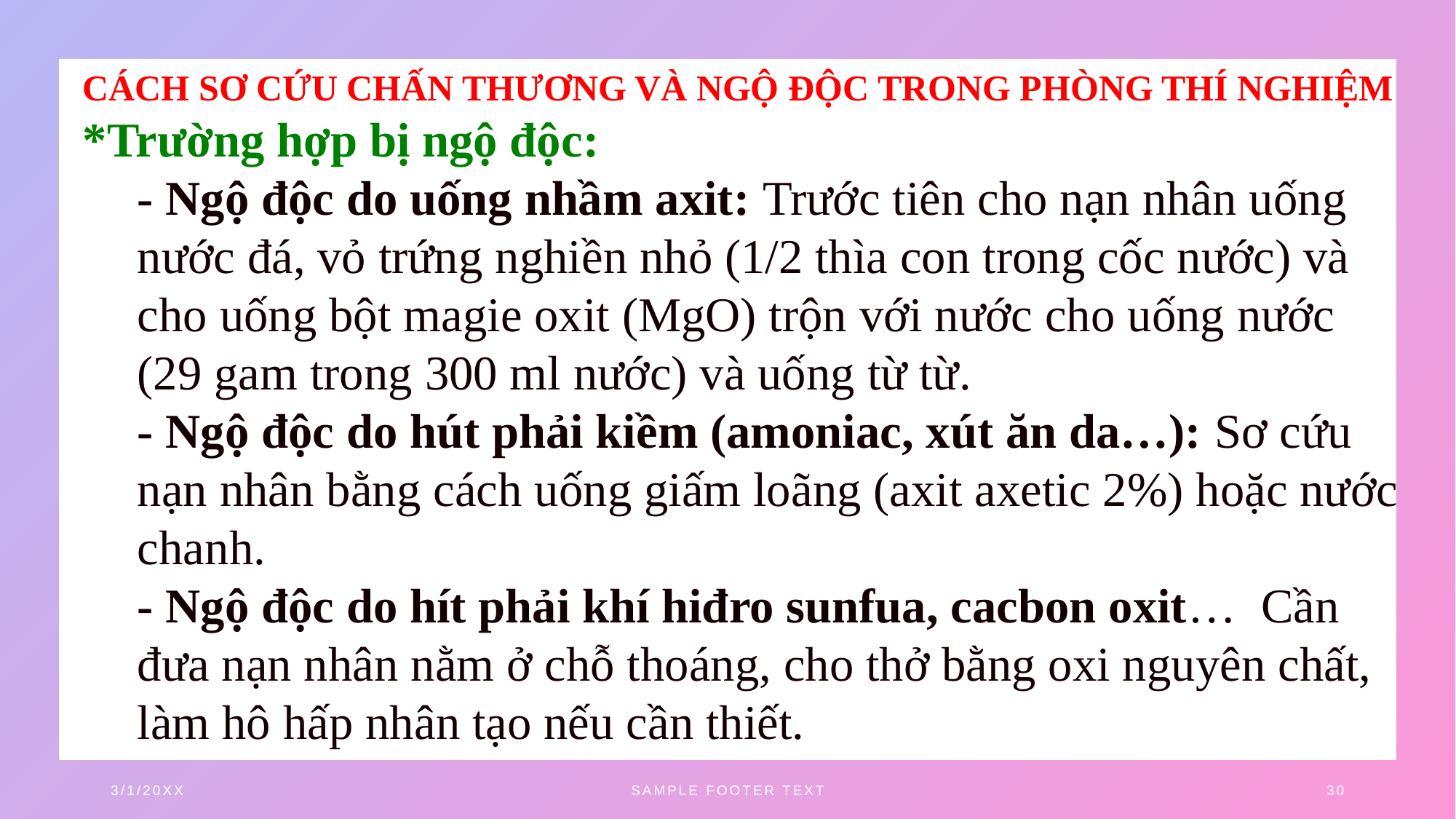

CÁCH SƠ CỨU CHẤN THƯƠNG VÀ NGỘ ĐỘC TRONG PHÒNG THÍ NGHIỆM
*Trường hợp bị ngộ độc:
- Ngộ độc do uống nhầm axit: Trước tiên cho nạn nhân uống nước đá, vỏ trứng nghiền nhỏ (1/2 thìa con trong cốc nước) và cho uống bột magie oxit (MgO) trộn với nước cho uống nước (29 gam trong 300 ml nước) và uống từ từ.
- Ngộ độc do hút phải kiềm (amoniac, xút ăn da…): Sơ cứu nạn nhân bằng cách uống giấm loãng (axit axetic 2%) hoặc nước chanh.
- Ngộ độc do hít phải khí hiđro sunfua, cacbon oxit…  Cần đưa nạn nhân nằm ở chỗ thoáng, cho thở bằng oxi nguyên chất, làm hô hấp nhân tạo nếu cần thiết.

3/1/20XX
SAMPLE FOOTER TEXT
30